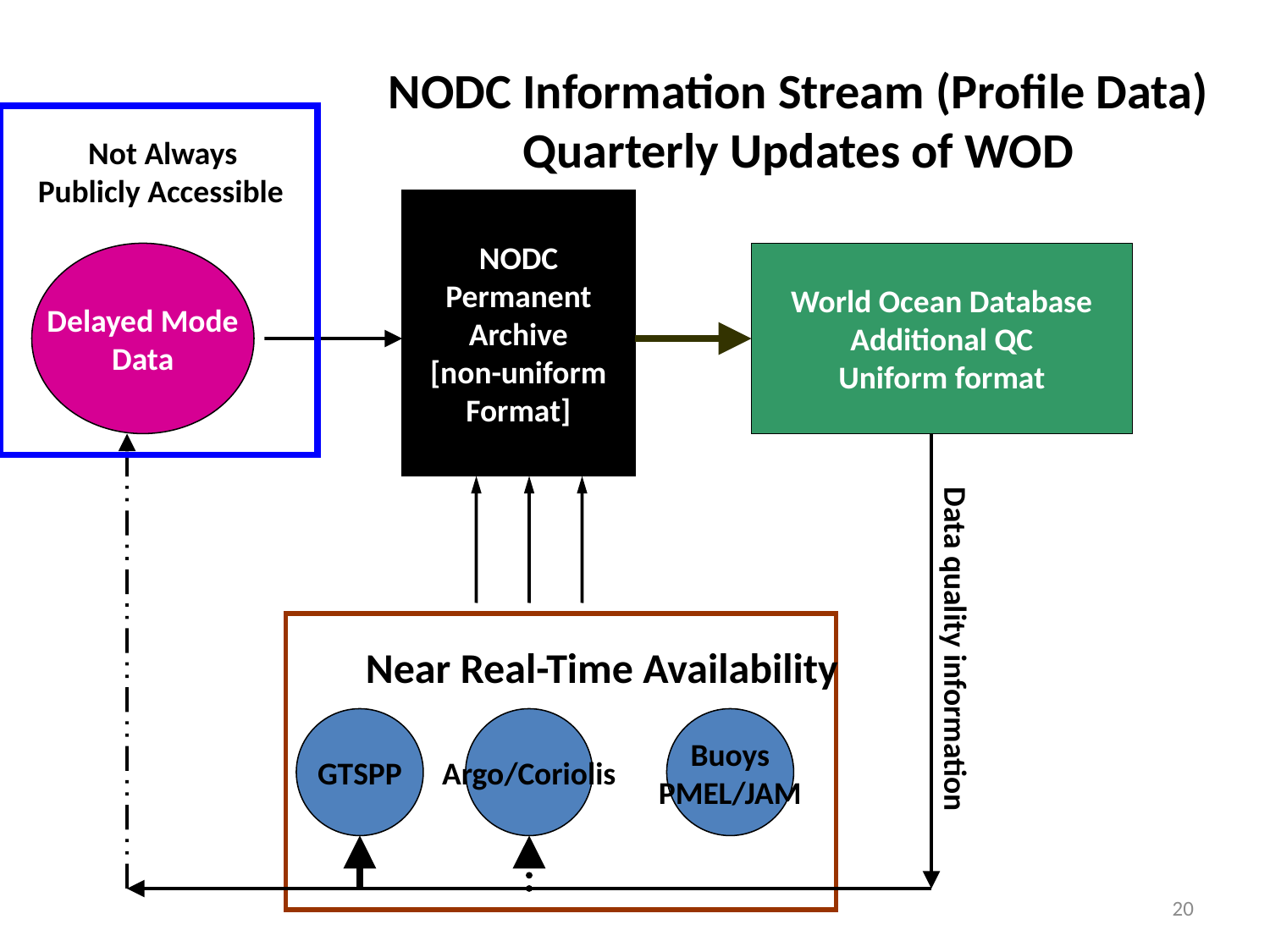

NODC Information Stream (Profile Data)
Quarterly Updates of WOD

       Not Always
Publicly Accessible
NODC
Permanent
Archive
[non-uniform
Format]
Delayed Mode
Data
World Ocean Database
Additional QC
Uniform format

Data quality information
Near Real-Time Availability
GTSPP
Argo/Coriolis
Buoys
PMEL/JAM

20